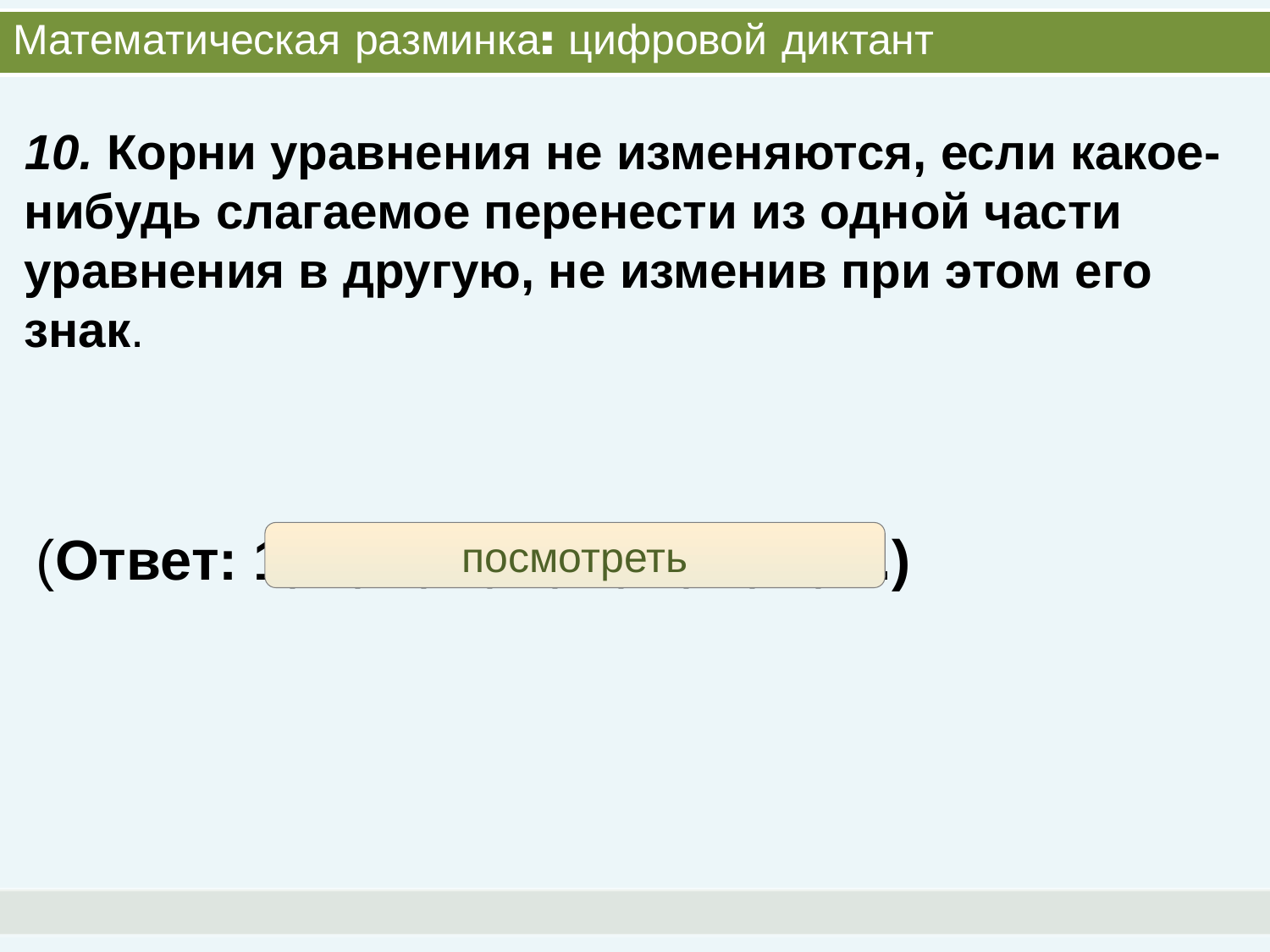

# Математическая разминка: цифровой диктант

10. Корни уравнения не изменяются, если какое-нибудь слагаемое перенести из одной части уравнения в другую, не изменив при этом его знак.
 (Ответ: 1; 0; 1; 0; 1; 1; 0; 0; 1; 0.)
посмотреть